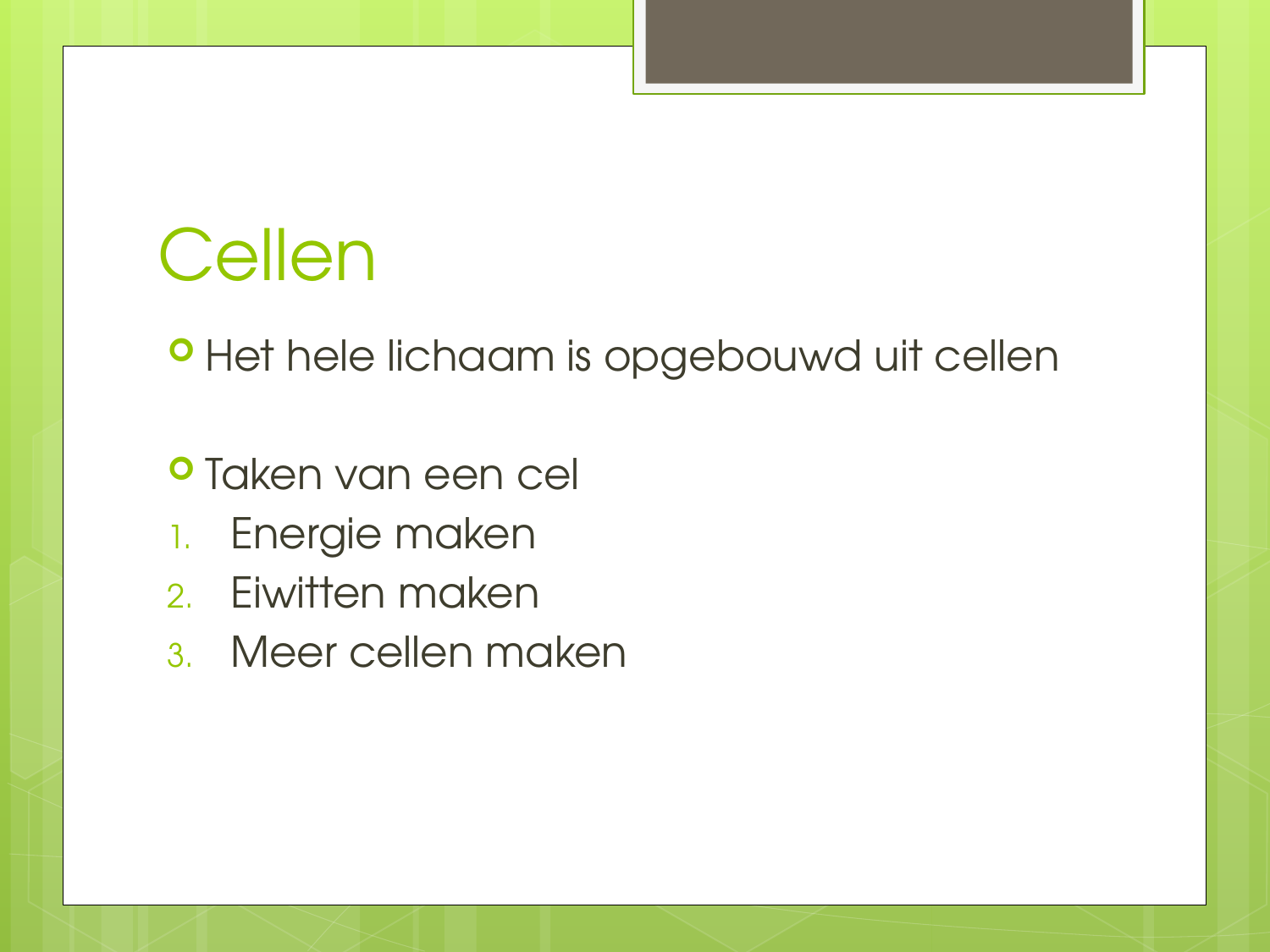

# Cellen
Het hele lichaam is opgebouwd uit cellen

Taken van een cel
Energie maken
Eiwitten maken
Meer cellen maken